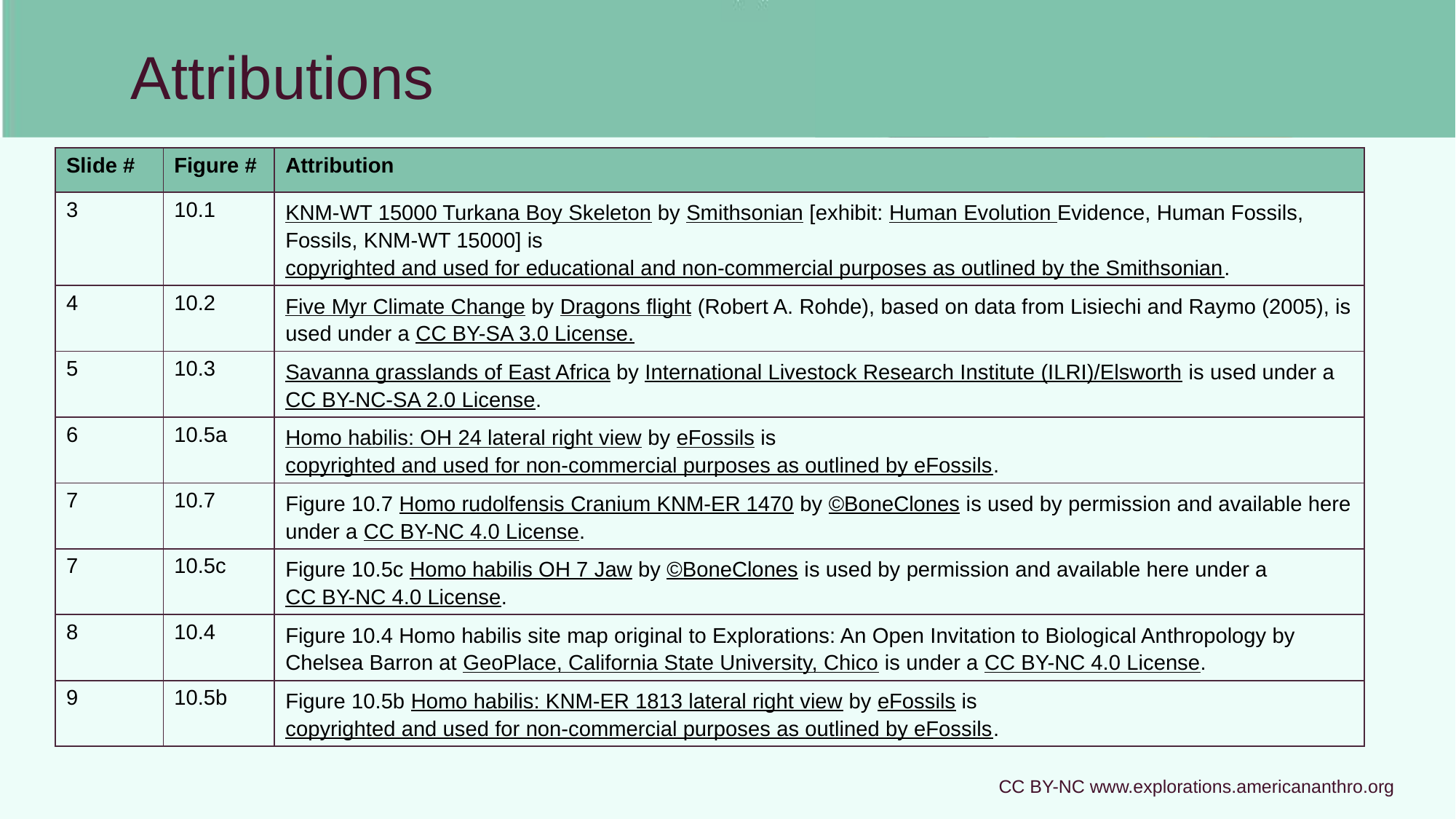

Attributions
| Slide # | Figure # | Attribution |
| --- | --- | --- |
| 3 | 10.1 | KNM-WT 15000 Turkana Boy Skeleton by Smithsonian [exhibit: Human Evolution Evidence, Human Fossils, Fossils, KNM-WT 15000] is copyrighted and used for educational and non-commercial purposes as outlined by the Smithsonian. |
| 4 | 10.2 | Five Myr Climate Change by Dragons flight (Robert A. Rohde), based on data from Lisiechi and Raymo (2005), is used under a CC BY-SA 3.0 License. |
| 5 | 10.3 | Savanna grasslands of East Africa by International Livestock Research Institute (ILRI)/Elsworth is used under a CC BY-NC-SA 2.0 License. |
| 6 | 10.5a | Homo habilis: OH 24 lateral right view by eFossils is copyrighted and used for non-commercial purposes as outlined by eFossils. |
| 7 | 10.7 | Figure 10.7 Homo rudolfensis Cranium KNM-ER 1470 by ©BoneClones is used by permission and available here under a CC BY-NC 4.0 License. |
| 7 | 10.5c | Figure 10.5c Homo habilis OH 7 Jaw by ©BoneClones is used by permission and available here under a CC BY-NC 4.0 License. |
| 8 | 10.4 | Figure 10.4 Homo habilis site map original to Explorations: An Open Invitation to Biological Anthropology by Chelsea Barron at GeoPlace, California State University, Chico is under a CC BY-NC 4.0 License. |
| 9 | 10.5b | Figure 10.5b Homo habilis: KNM-ER 1813 lateral right view by eFossils is copyrighted and used for non-commercial purposes as outlined by eFossils. |